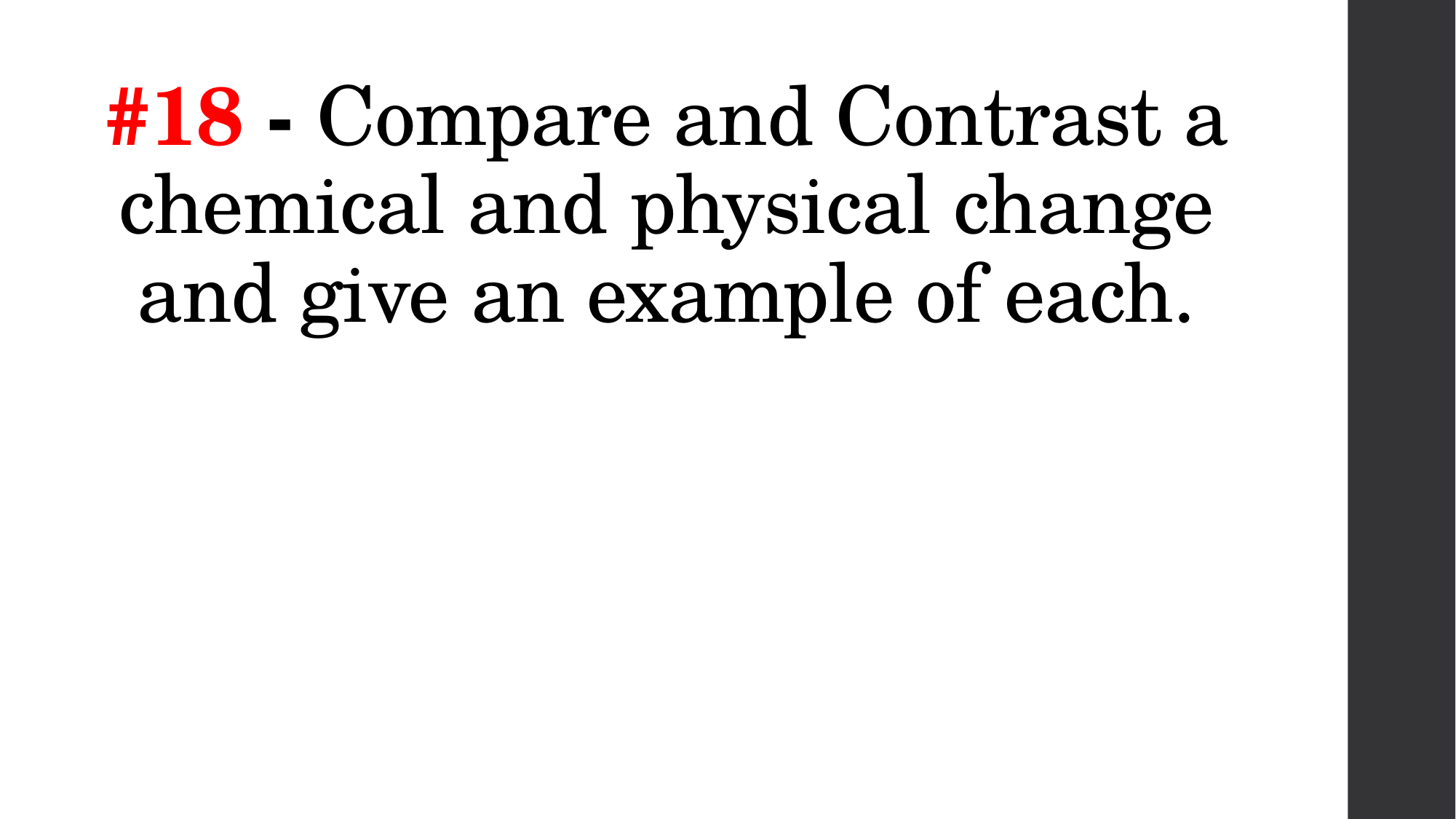

# #18 - Compare and Contrast a chemical and physical change and give an example of each.